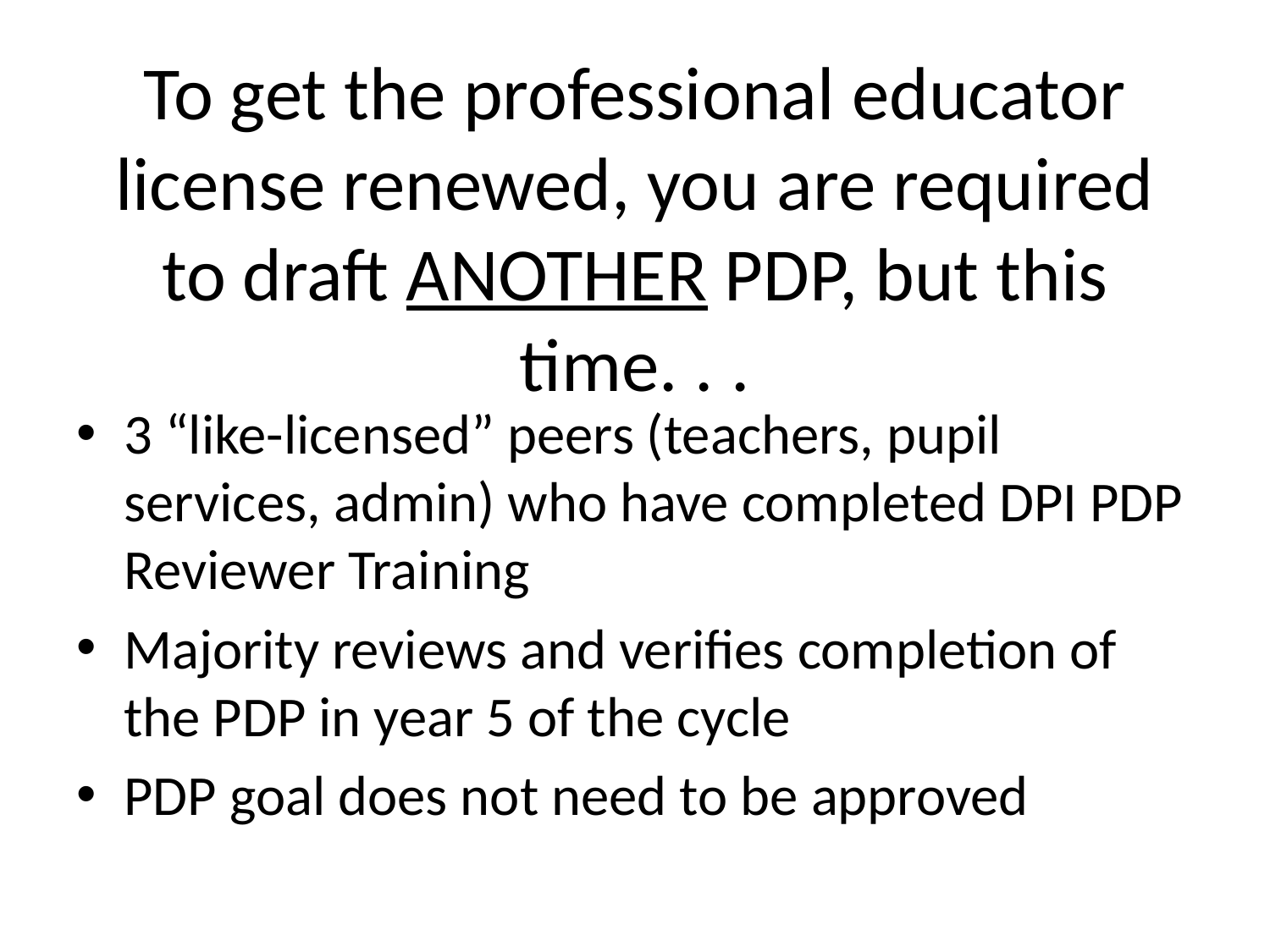

# To get the professional educator license renewed, you are required to draft ANOTHER PDP, but this time. . .
3 “like-licensed” peers (teachers, pupil services, admin) who have completed DPI PDP Reviewer Training
Majority reviews and verifies completion of the PDP in year 5 of the cycle
PDP goal does not need to be approved